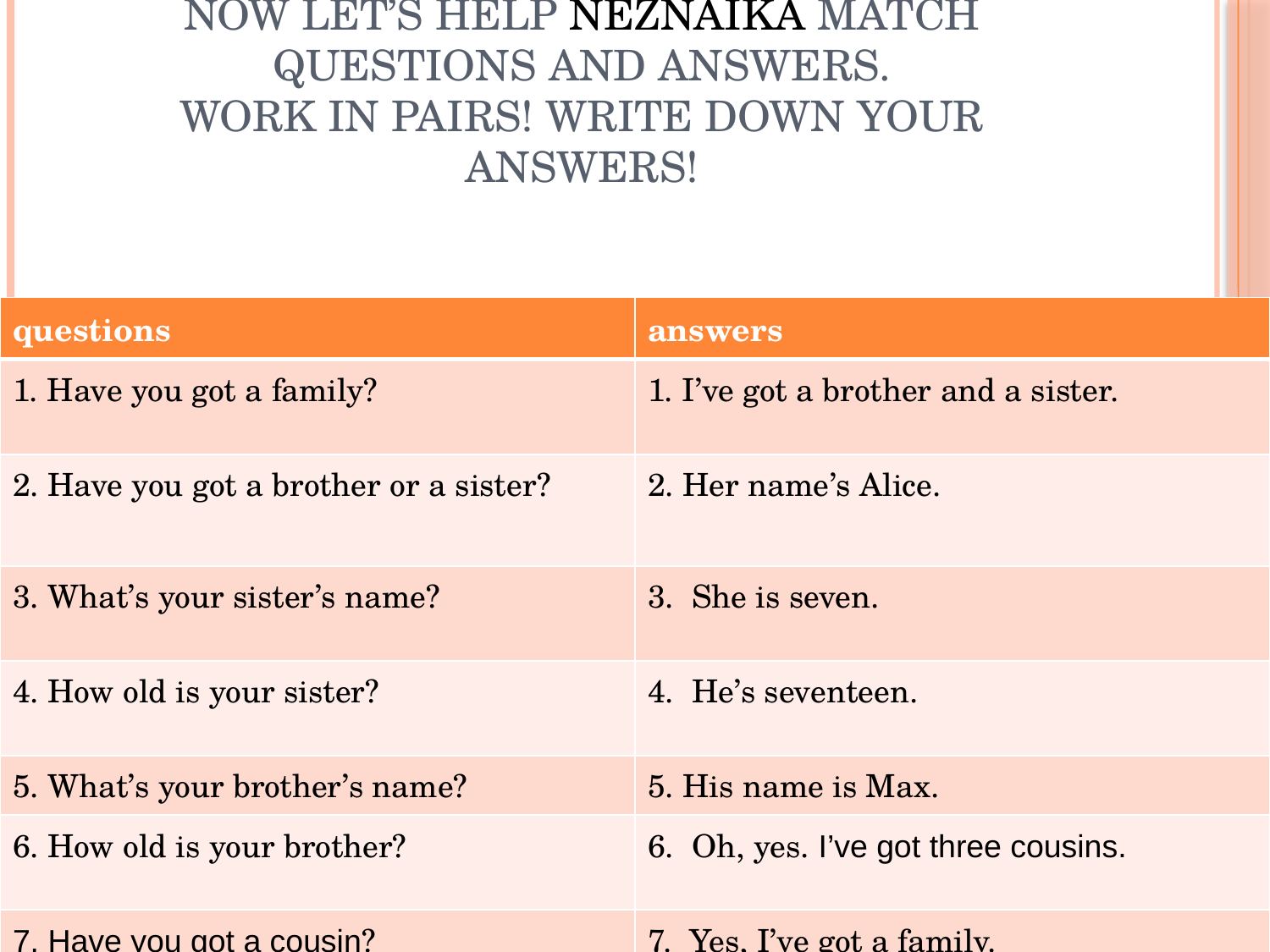

# Now let’s help Neznaika match questions and answers. Work in pairs! Write down your answers!
| questions | answers |
| --- | --- |
| 1. Have you got a family? | 1. I’ve got a brother and a sister. |
| 2. Have you got a brother or a sister? | 2. Her name’s Alice. |
| 3. What’s your sister’s name? | 3. She is seven. |
| 4. How old is your sister? | 4. He’s seventeen. |
| 5. What’s your brother’s name? | 5. His name is Max. |
| 6. How old is your brother? | 6. Oh, yes. I’ve got three cousins. |
| 7. Have you got a cousin? | 7. Yes, I’ve got a family. |